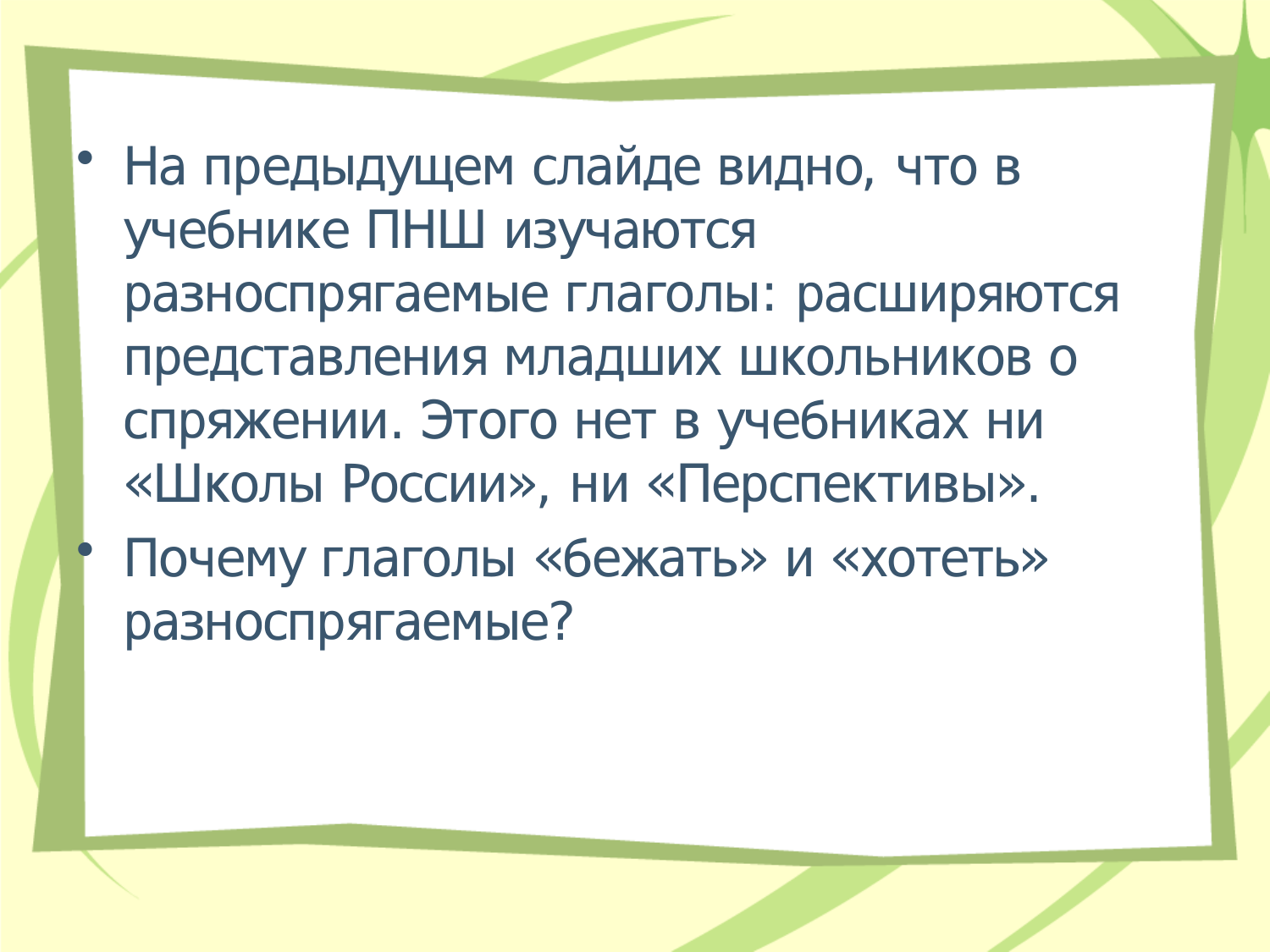

На предыдущем слайде видно, что в учебнике ПНШ изучаются разноспрягаемые глаголы: расширяются представления младших школьников о спряжении. Этого нет в учебниках ни «Школы России», ни «Перспективы».
Почему глаголы «бежать» и «хотеть» разноспрягаемые?